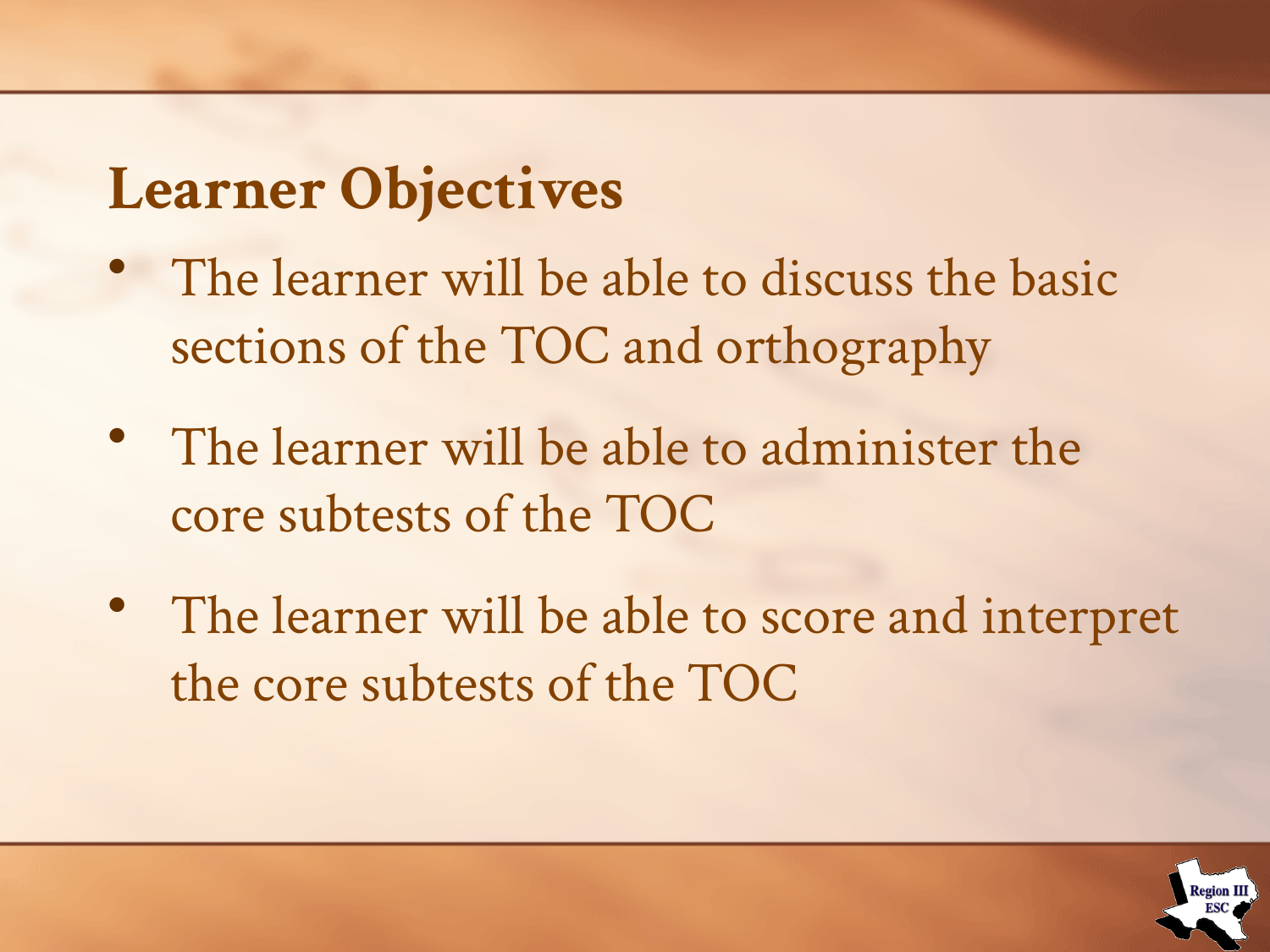

# Learner Objectives
The learner will be able to discuss the basic sections of the TOC and orthography
The learner will be able to administer the core subtests of the TOC
The learner will be able to score and interpret the core subtests of the TOC